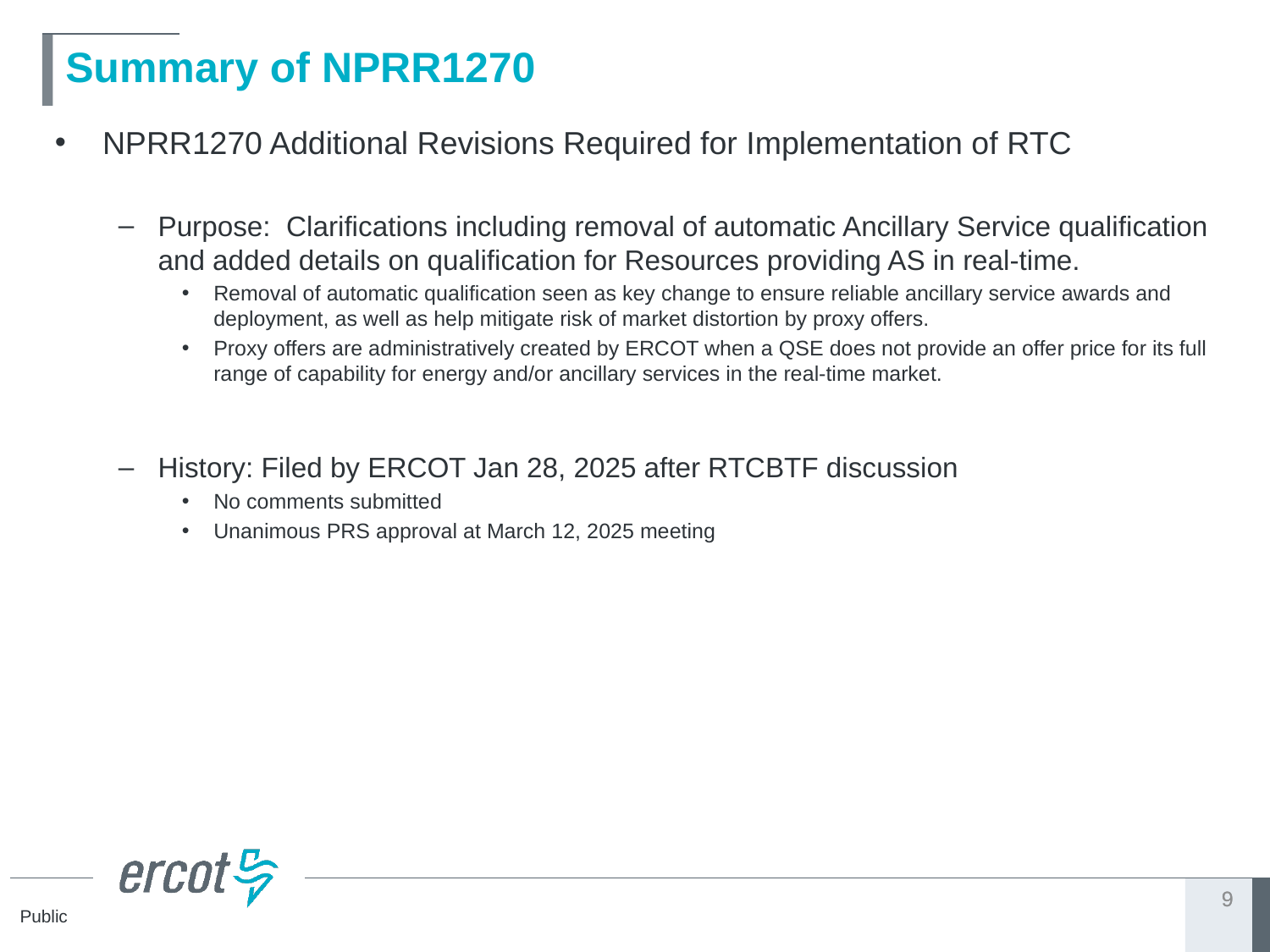

# Summary of NPRR1270
NPRR1270 Additional Revisions Required for Implementation of RTC

Purpose:  Clarifications including removal of automatic Ancillary Service qualification and added details on qualification for Resources providing AS in real-time.
Removal of automatic qualification seen as key change to ensure reliable ancillary service awards and deployment, as well as help mitigate risk of market distortion by proxy offers.
Proxy offers are administratively created by ERCOT when a QSE does not provide an offer price for its full range of capability for energy and/or ancillary services in the real-time market.

History: Filed by ERCOT Jan 28, 2025 after RTCBTF discussion
No comments submitted
Unanimous PRS approval at March 12, 2025 meeting

9